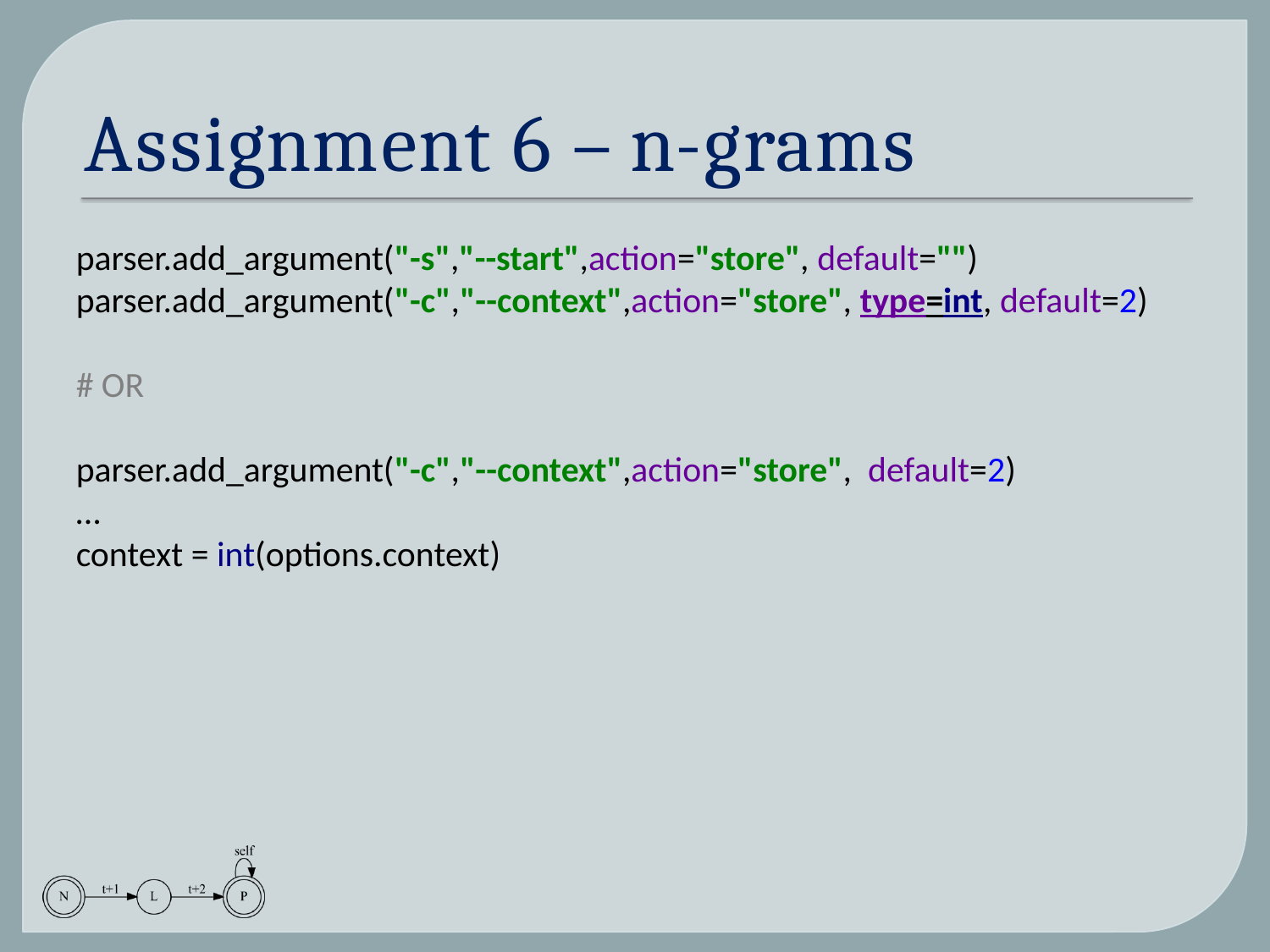

# Assignment 6 – n-grams
parser.add_argument("-s","--start",action="store", default="")
parser.add_argument("-c","--context",action="store", type=int, default=2)

# OR
parser.add_argument("-c","--context",action="store",  default=2)
…
context = int(options.context)